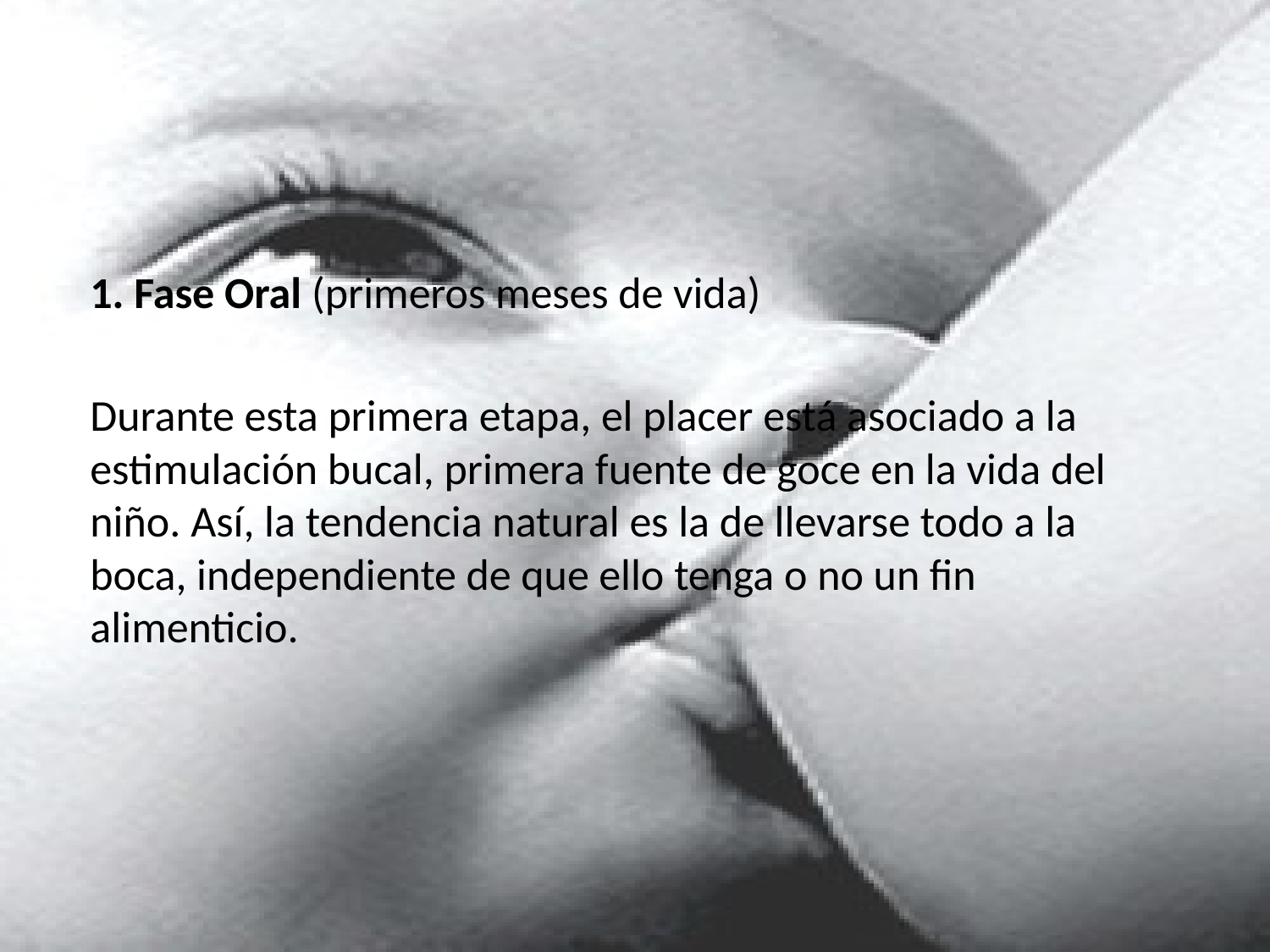

1. Fase Oral (primeros meses de vida)

	Durante esta primera etapa, el placer está asociado a la estimulación bucal, primera fuente de goce en la vida del niño. Así, la tendencia natural es la de llevarse todo a la boca, independiente de que ello tenga o no un fin alimenticio.